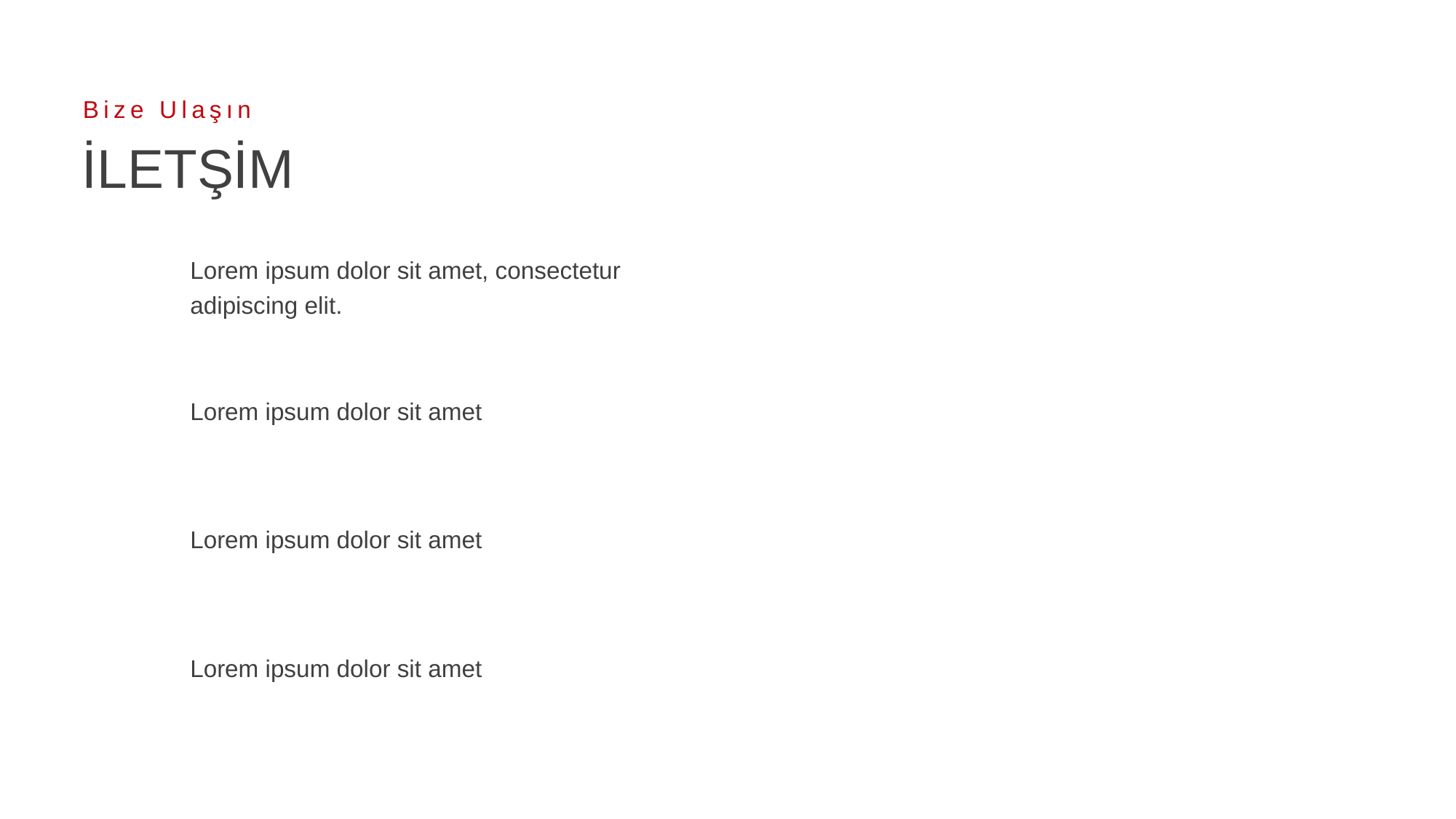

#

Bize Ulaşın
İLETŞİM

Lorem ipsum dolor sit amet, consectetur adipiscing elit.

Lorem ipsum dolor sit amet

Lorem ipsum dolor sit amet

Lorem ipsum dolor sit amet